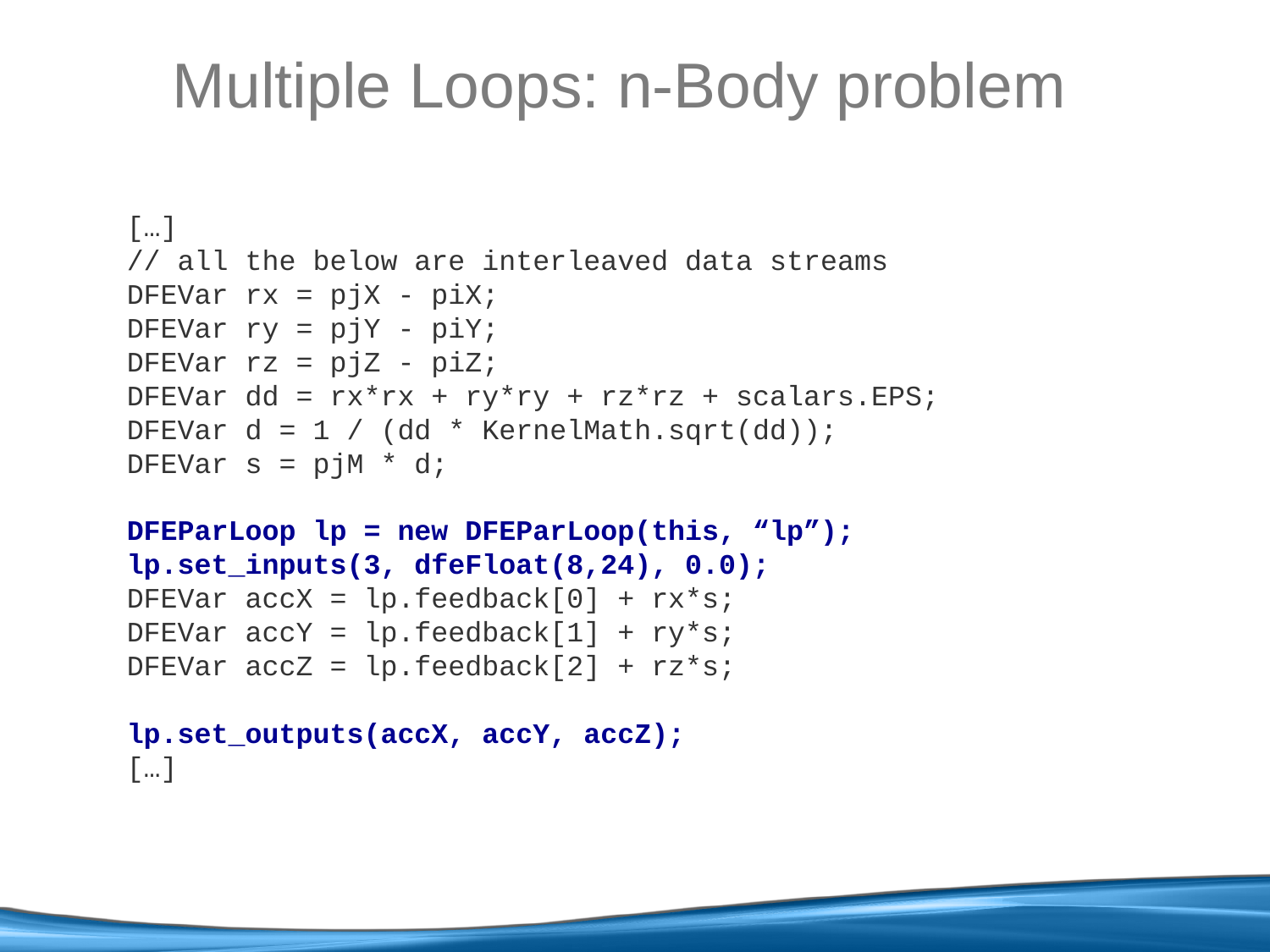

# Multiple Loops: n-Body problem
[…]
// all the below are interleaved data streams
DFEVar rx = pjX - piX;
DFEVar ry = pjY - piY;
DFEVar rz = pjZ - piZ;
DFEVar dd = rx*rx + ry*ry + rz*rz + scalars.EPS;
DFEVar d = 1 / (dd * KernelMath.sqrt(dd));
DFEVar s = pjM * d;

DFEParLoop lp = new DFEParLoop(this, “lp”);
lp.set_inputs(3, dfeFloat(8,24), 0.0);
DFEVar accX = lp.feedback[0] + rx*s;
DFEVar accY = lp.feedback[1] + ry*s;
DFEVar accZ = lp.feedback[2] + rz*s;

lp.set_outputs(accX, accY, accZ);
[…]